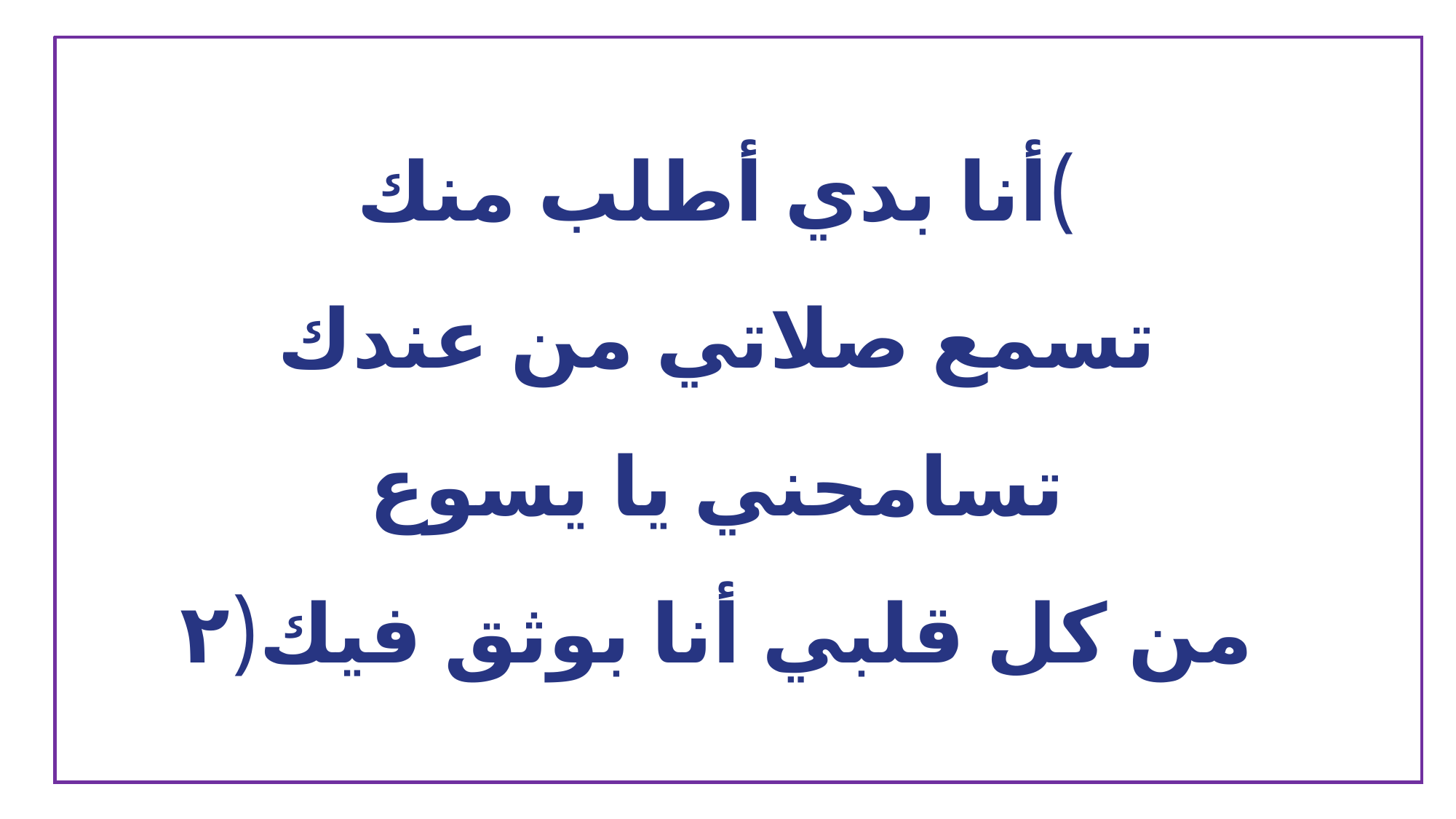

)أنا بدي أطلب منك
تسمع صلاتي من عندك
تسامحني يا يسوع
من كل قلبي أنا بوثق فيك(٢